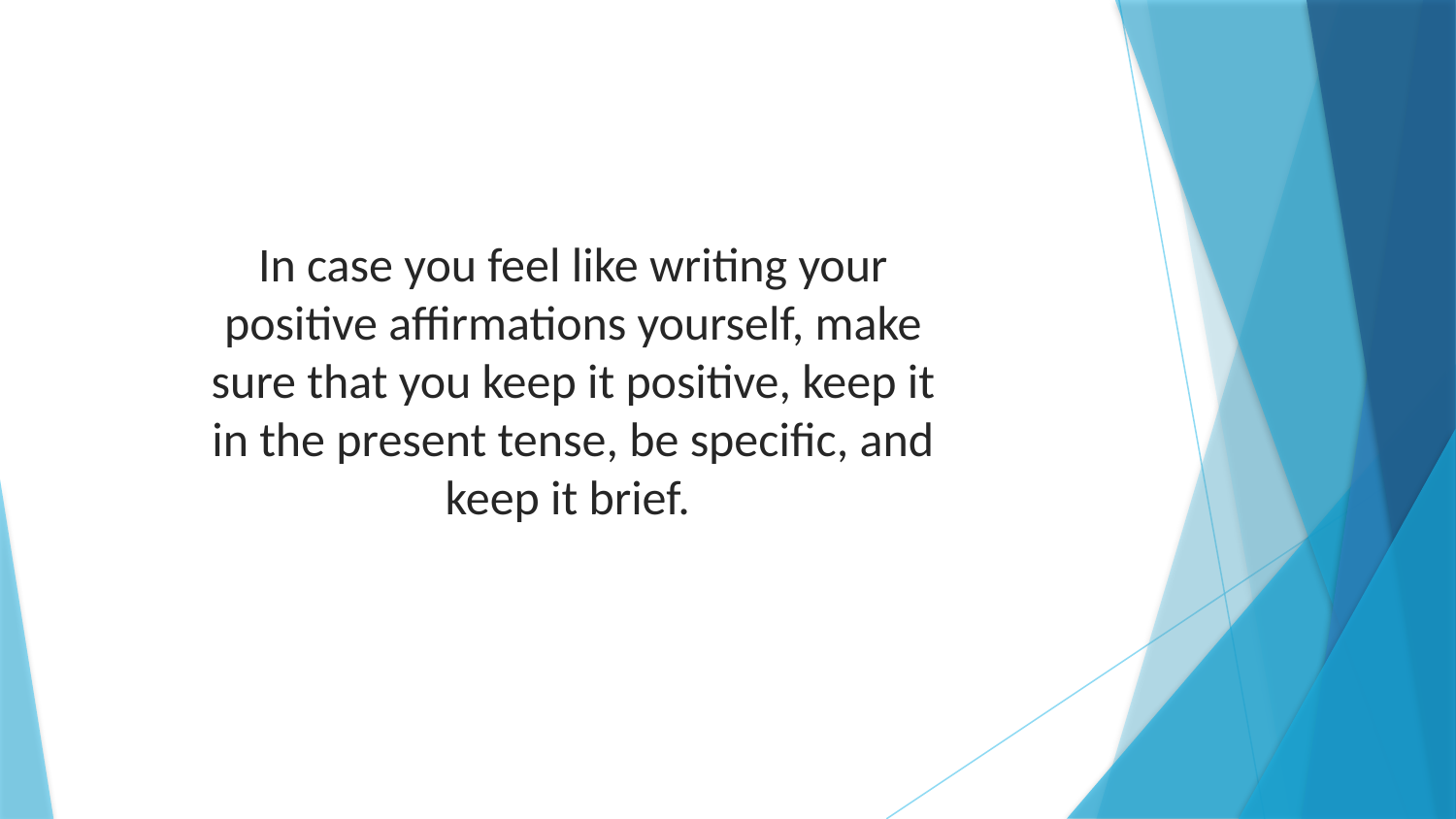

In case you feel like writing your positive affirmations yourself, make sure that you keep it positive, keep it in the present tense, be specific, and keep it brief.